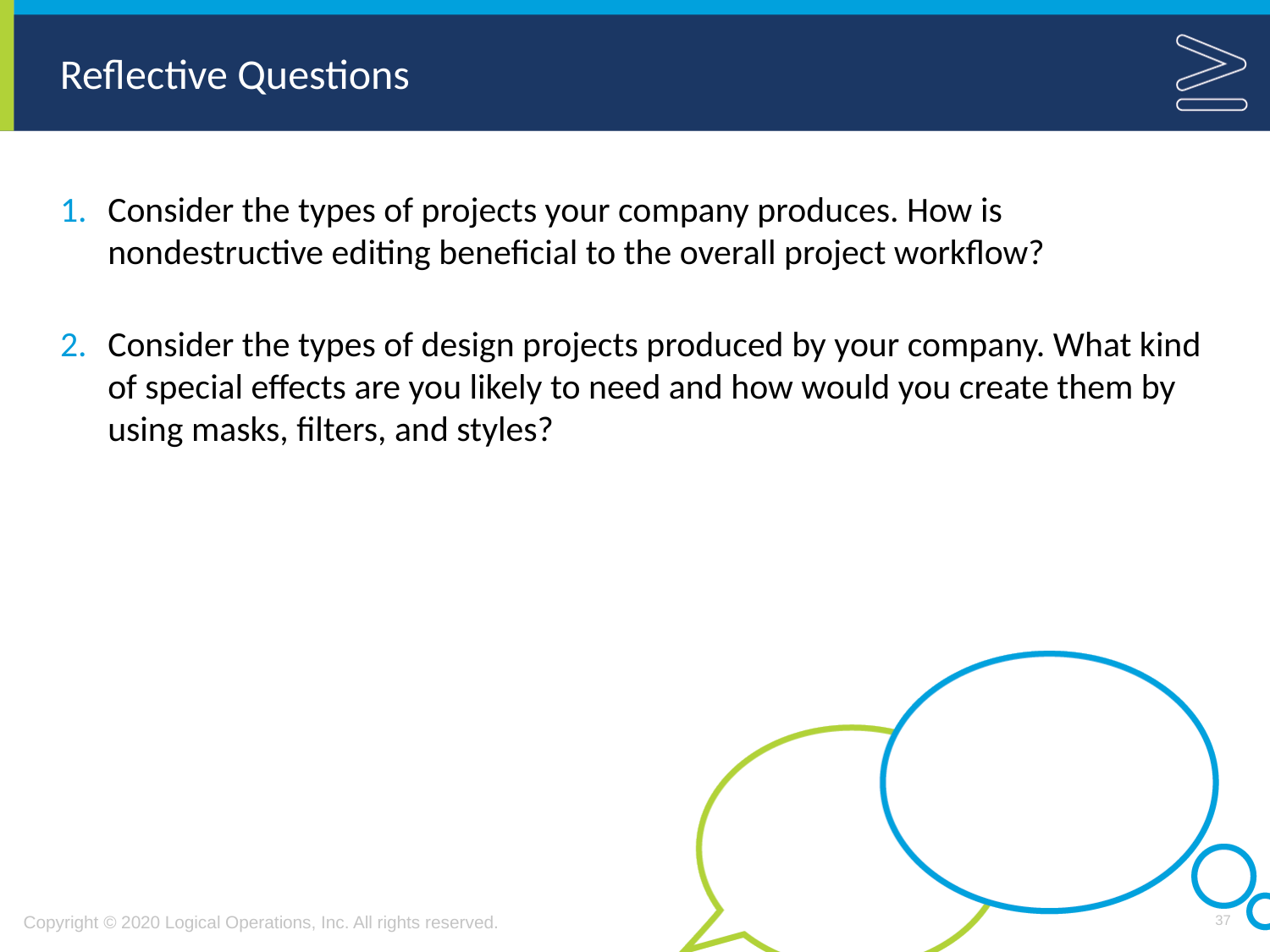

Consider the types of projects your company produces. How is nondestructive editing beneficial to the overall project workflow?
Consider the types of design projects produced by your company. What kind of special effects are you likely to need and how would you create them by using masks, filters, and styles?
37